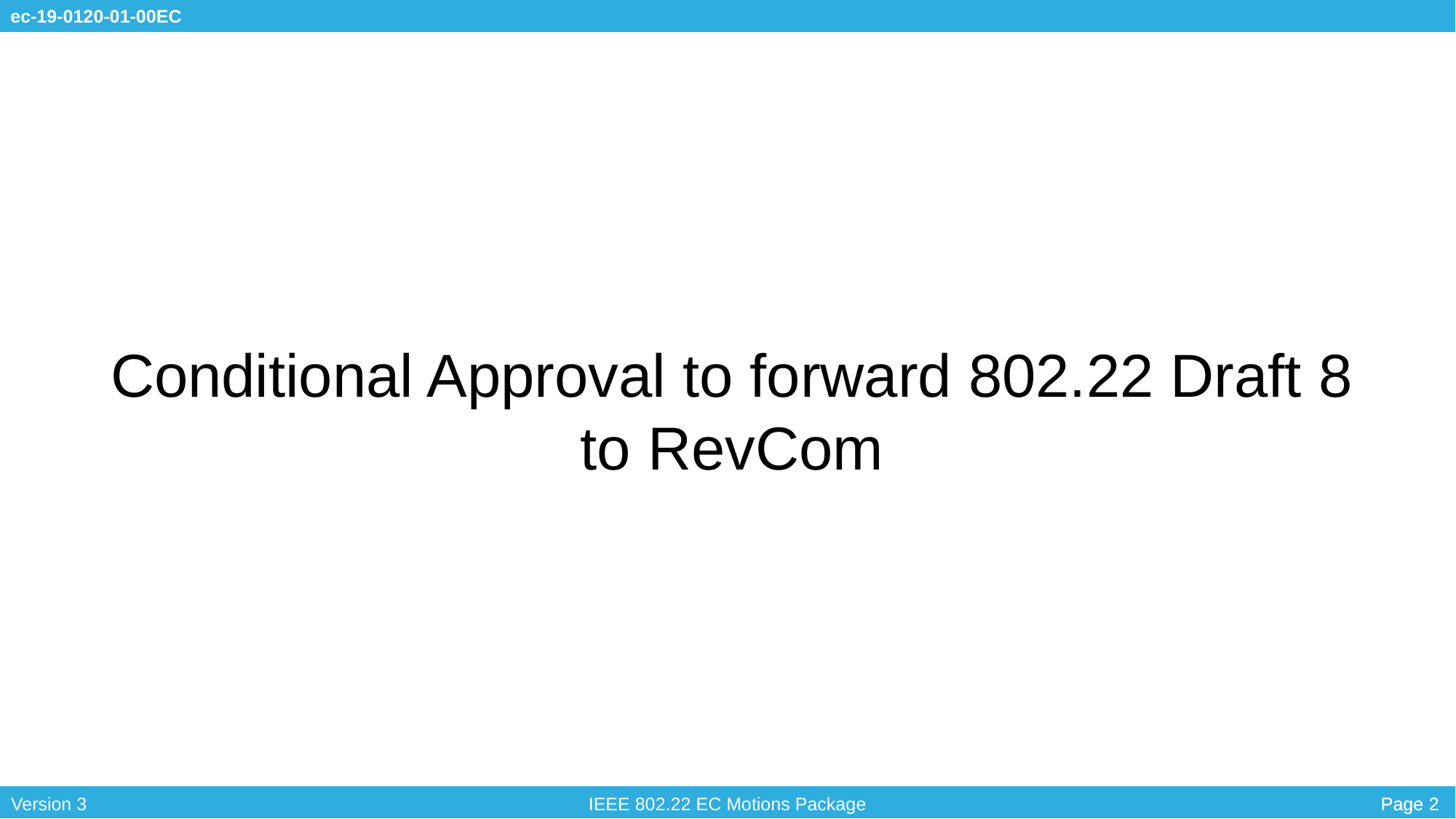

# Conditional Approval to forward 802.22 Draft 8 to RevCom